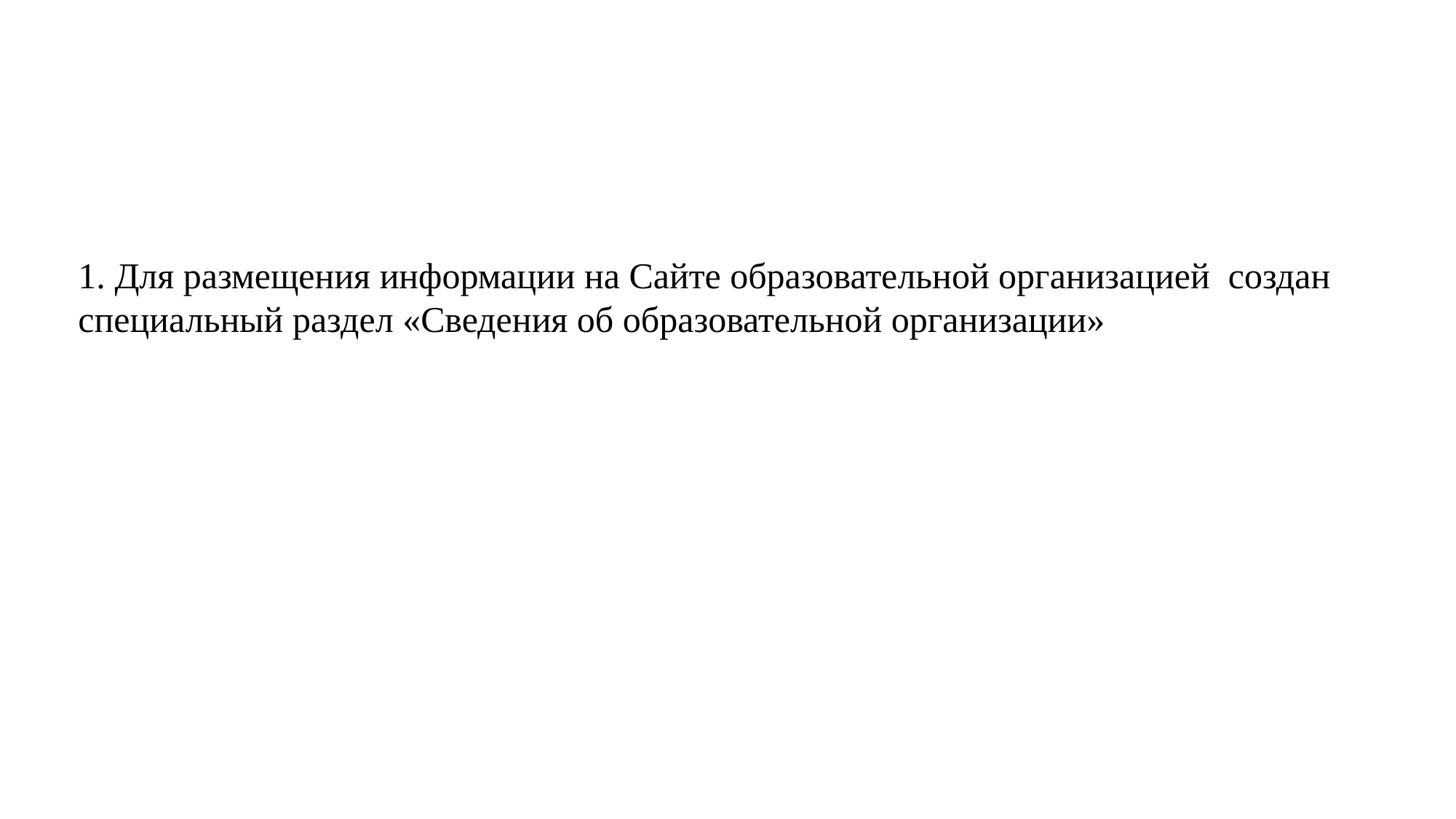

1. Для размещения информации на Сайте образовательной организацией  создан специальный раздел «Сведения об образовательной организации»